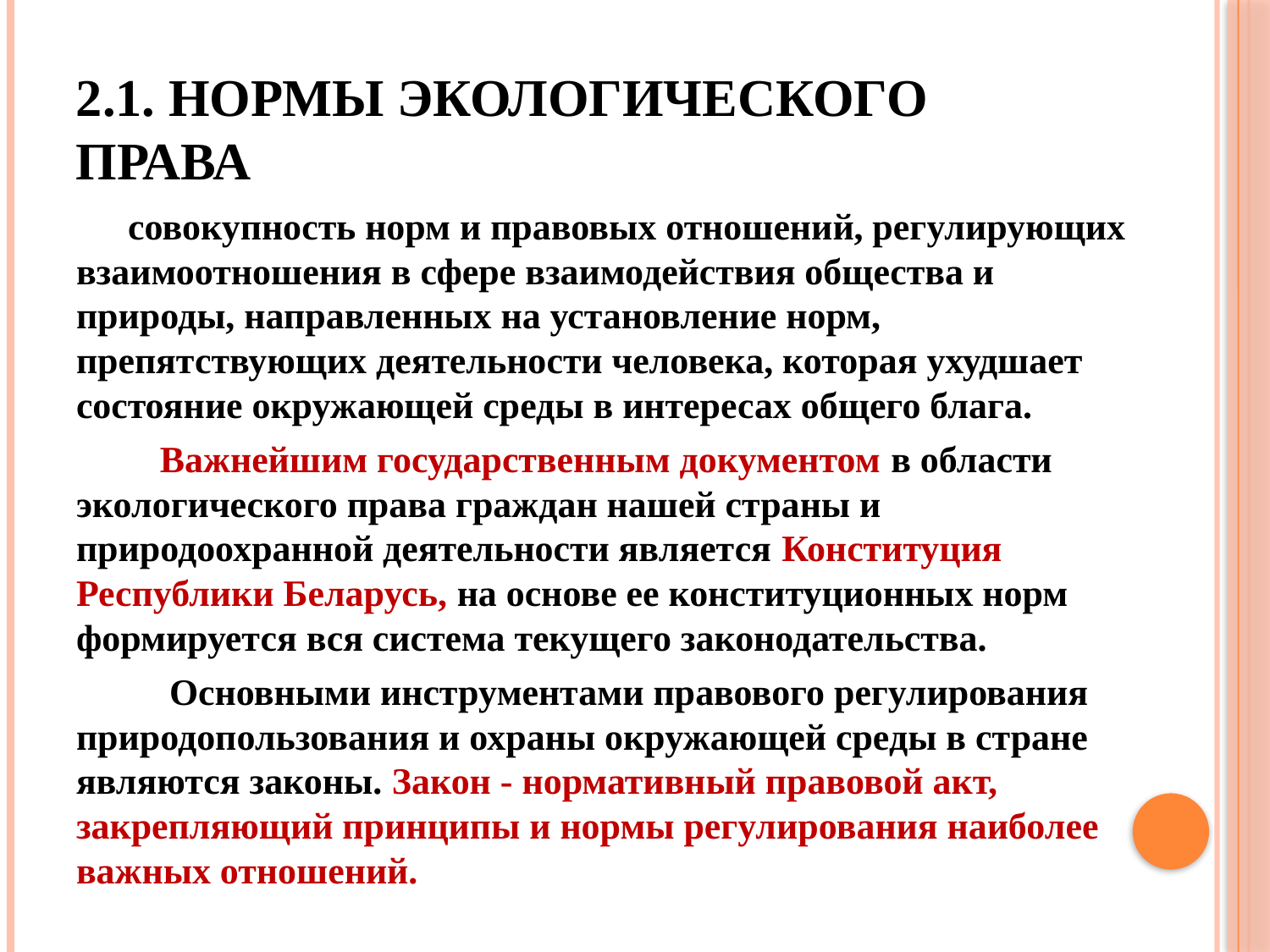

# 2.1. Нормы экологического права
     совокупность норм и правовых отношений, регулирующих взаимоотношения в сфере взаимодействия общества и природы, направленных на установление норм, препятствующих деятельности человека, которая ухудшает состояние окружающей среды в интересах общего блага.
         Важнейшим государственным документом в области экологического права граждан нашей страны и природоохранной деятельности является Конституция Республики Беларусь, на основе ее конституционных норм формируется вся система текущего законодательства.
          Основными инструментами правового регулирования природопользования и охраны окружающей среды в стране являются законы. Закон - нормативный правовой акт, закрепляющий принципы и нормы регулирования наиболее важных отношений.